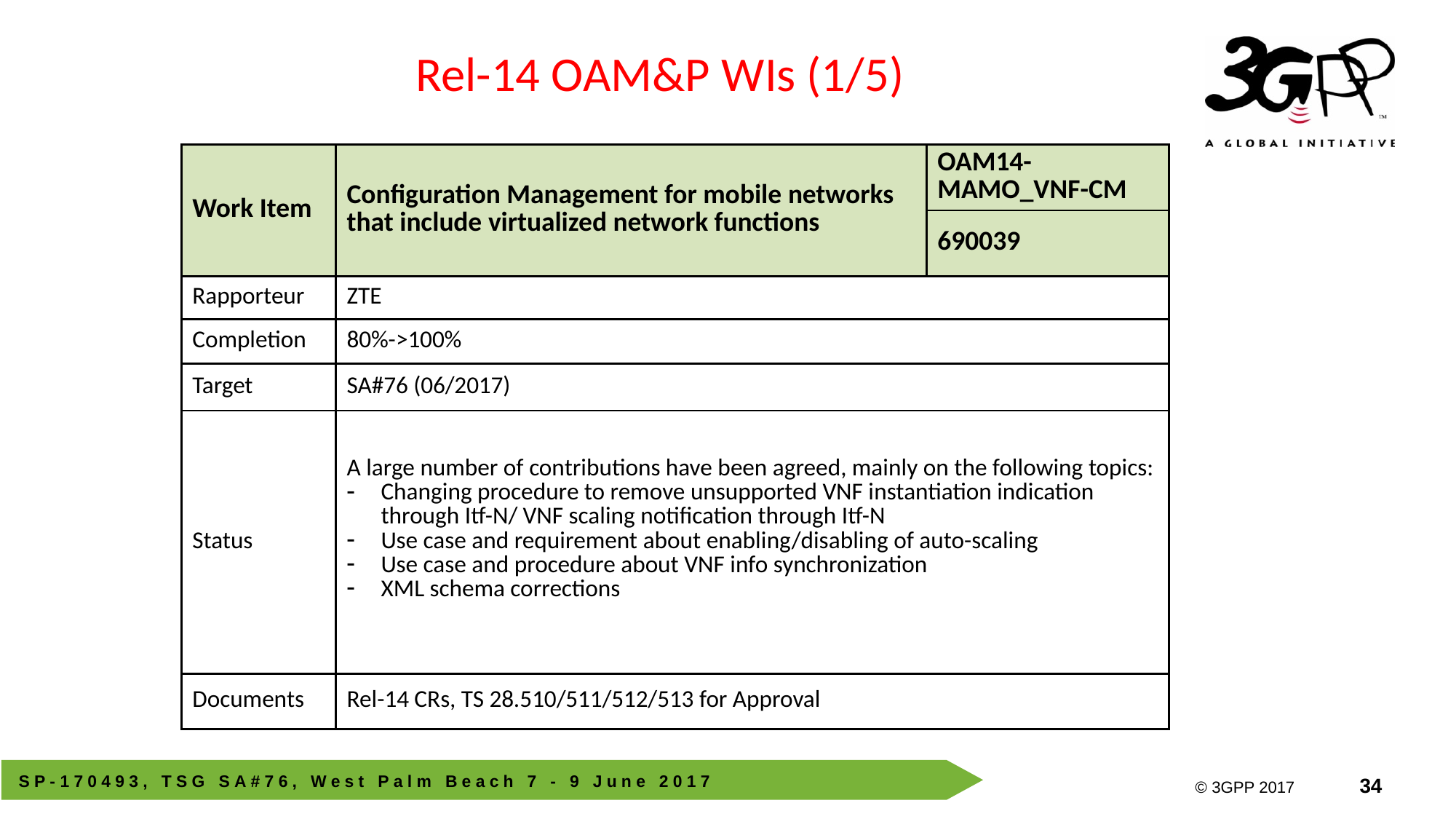

Rel-14 OAM&P WIs (1/5)
| Work Item | Configuration Management for mobile networks that include virtualized network functions | OAM14-MAMO\_VNF-CM |
| --- | --- | --- |
|  |  | 690039 |
| Rapporteur | ZTE |  |
| Completion | 80%->100% |  |
| Target | SA#76 (06/2017) |  |
| Status | A large number of contributions have been agreed, mainly on the following topics: Changing procedure to remove unsupported VNF instantiation indication through Itf-N/ VNF scaling notification through Itf-N Use case and requirement about enabling/disabling of auto-scaling Use case and procedure about VNF info synchronization XML schema corrections |  |
| Documents | Rel-14 CRs, TS 28.510/511/512/513 for Approval |  |